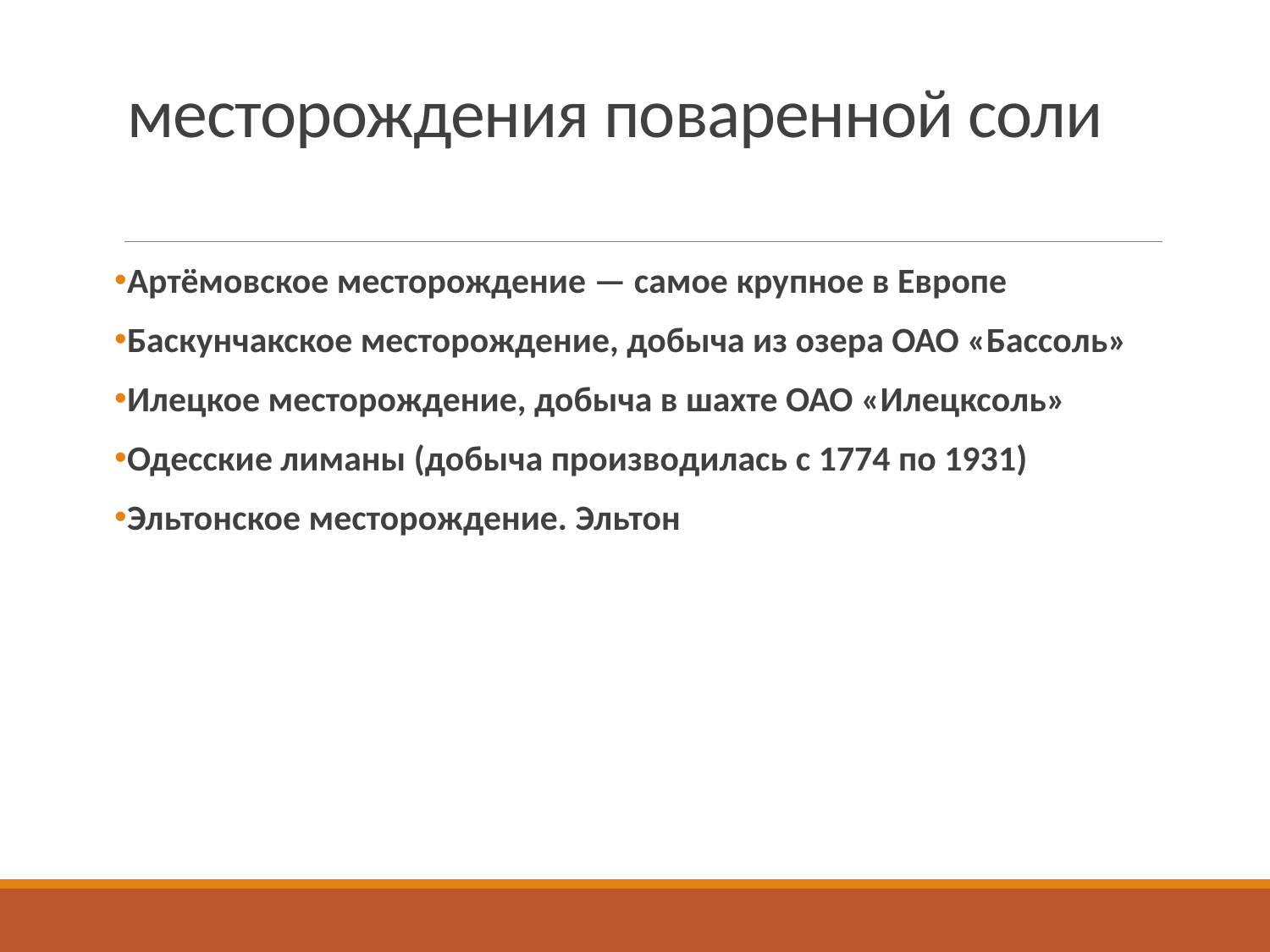

# месторождения поваренной соли
Артёмовское месторождение — самое крупное в Европе
Баскунчакское месторождение, добыча из озера ОАО «Бассоль»
Илецкое месторождение, добыча в шахте ОАО «Илецксоль»
Одесские лиманы (добыча производилась с 1774 по 1931)
Эльтонское месторождение. Эльтон